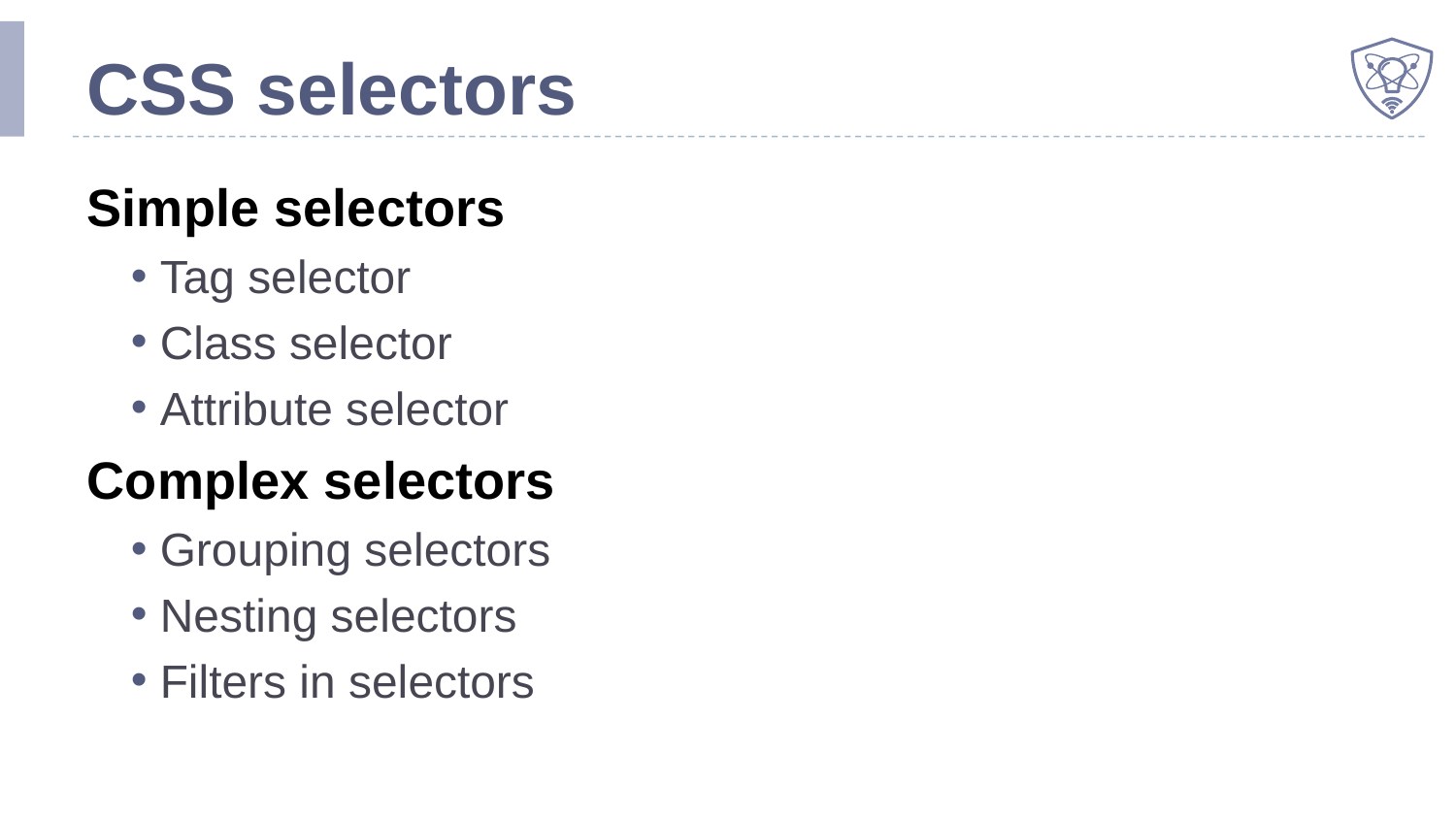

# CSS selectors
Simple selectors
Tag selector
Class selector
Attribute selector
Complex selectors
Grouping selectors
Nesting selectors
Filters in selectors